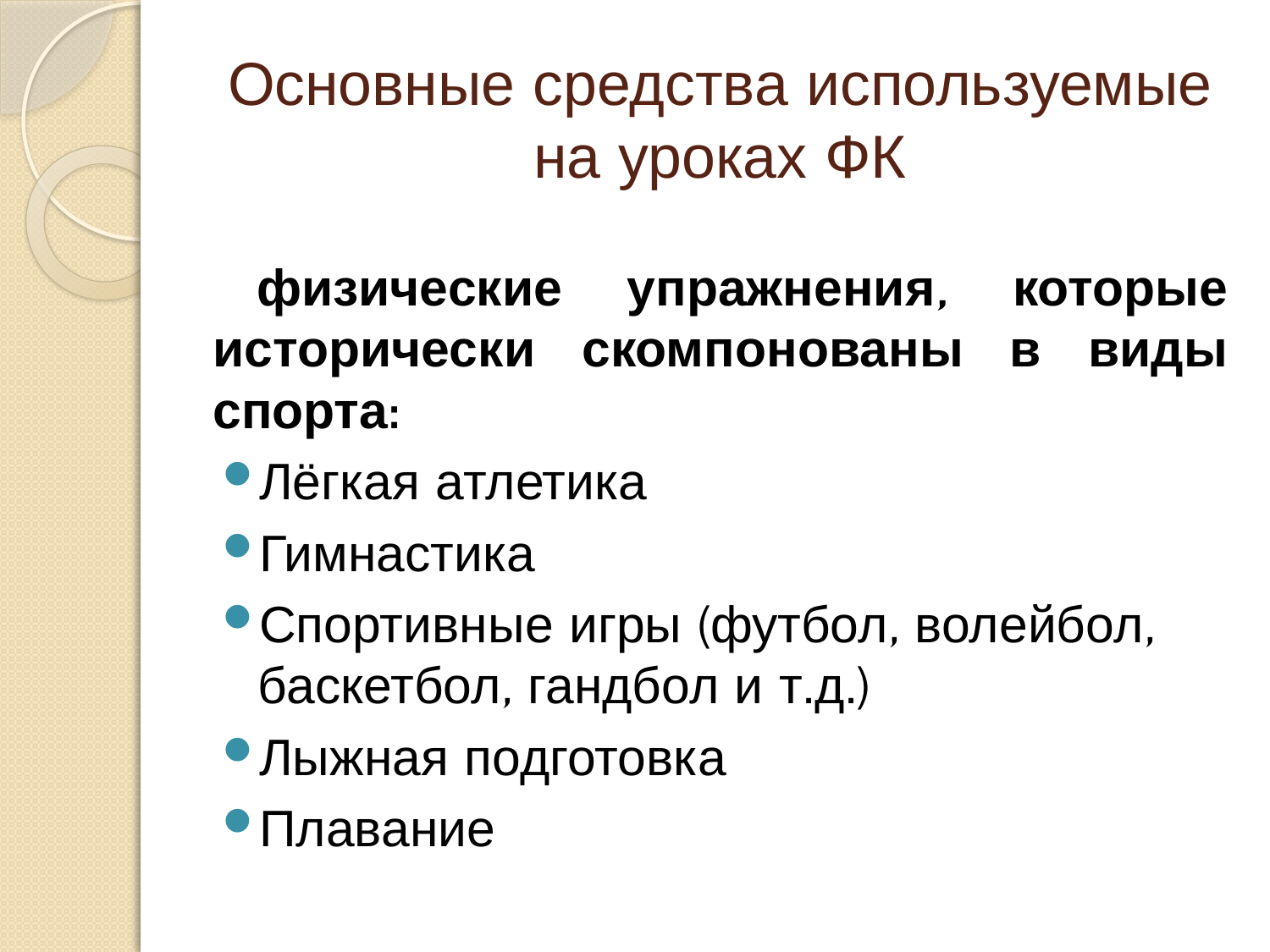

# Основные средства используемые на уроках ФК
физические упражнения, которые исторически скомпонованы в виды спорта:
Лёгкая атлетика
Гимнастика
Спортивные игры (футбол, волейбол, баскетбол, гандбол и т.д.)
Лыжная подготовка
Плавание